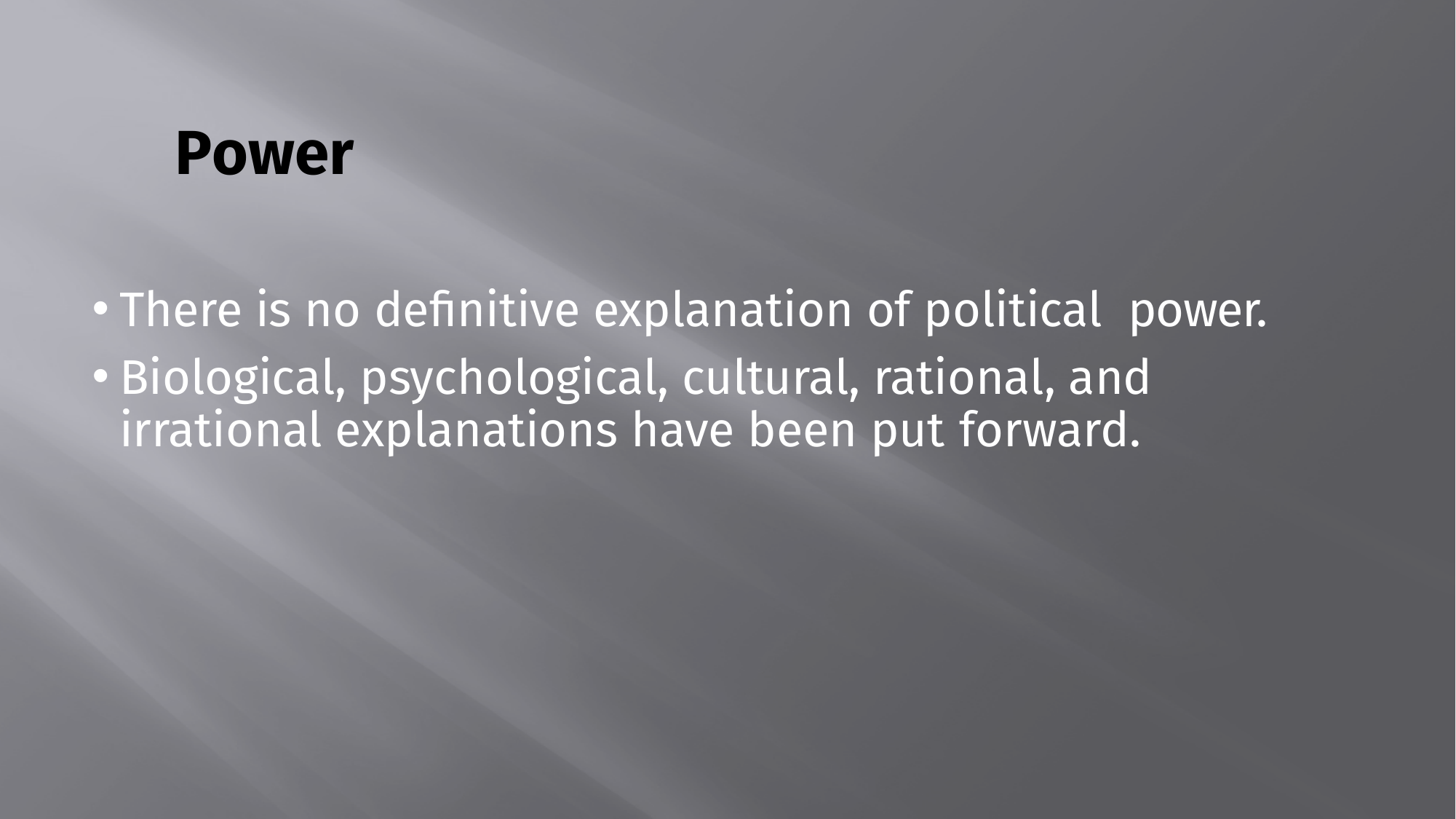

# Power
There is no definitive explanation of political  power.
Biological, psychological, cultural, rational, and  irrational explanations have been put forward.